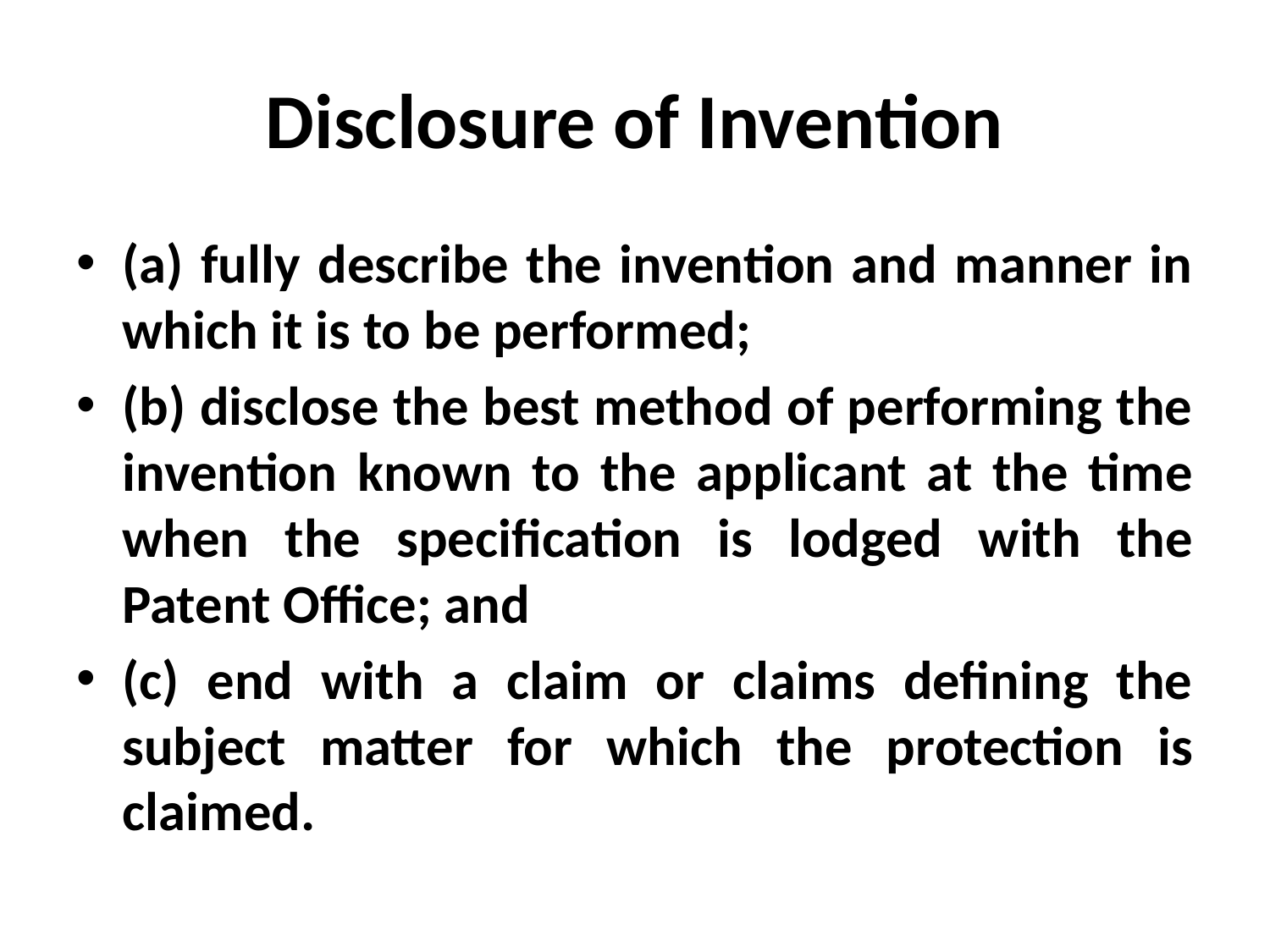

# Disclosure of Invention
(a) fully describe the invention and manner in which it is to be performed;
(b) disclose the best method of performing the invention known to the applicant at the time when the specification is lodged with the Patent Office; and
(c) end with a claim or claims defining the subject matter for which the protection is claimed.